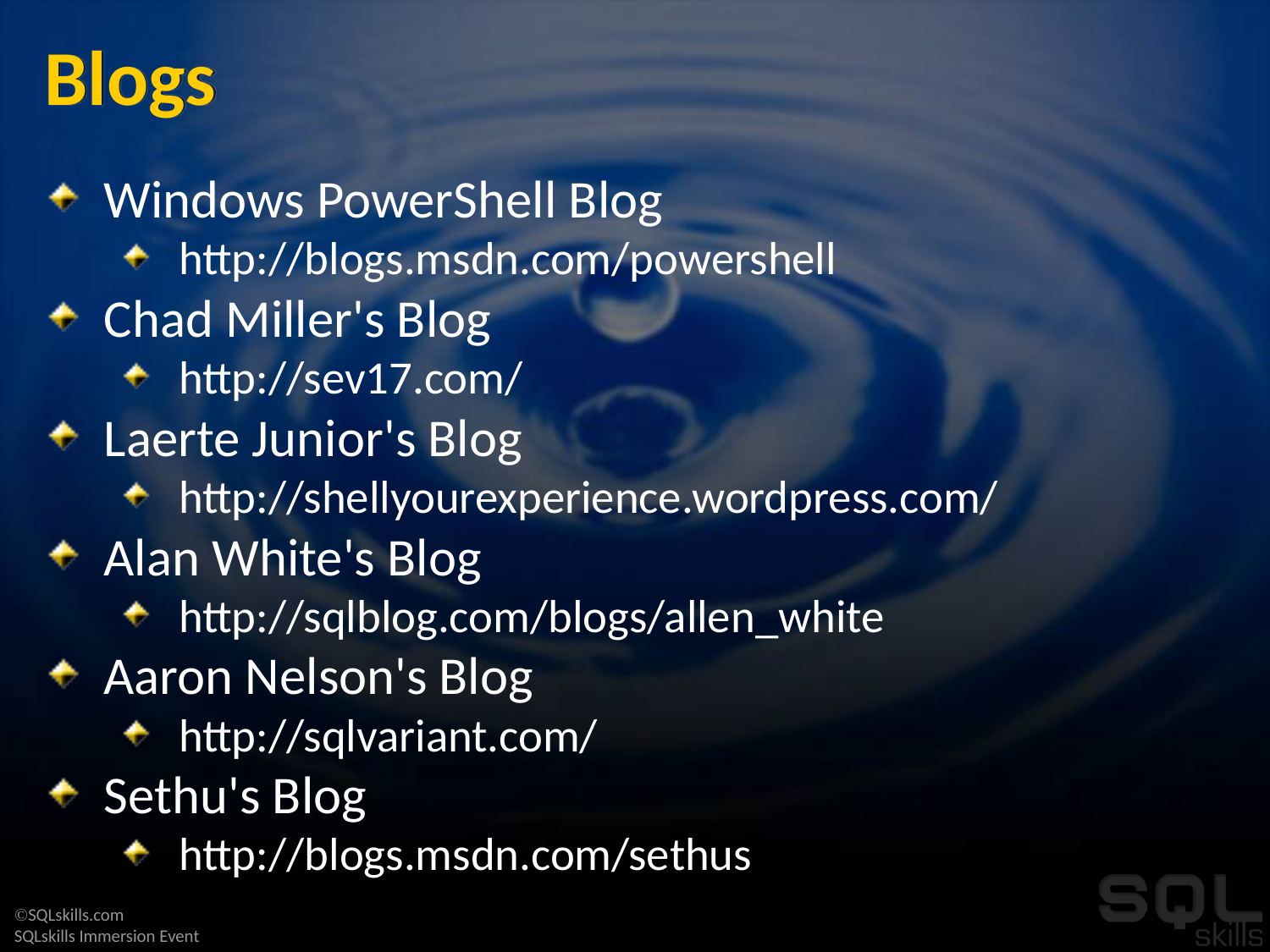

# Blogs
Windows PowerShell Blog
http://blogs.msdn.com/powershell
Chad Miller's Blog
http://sev17.com/
Laerte Junior's Blog
http://shellyourexperience.wordpress.com/
Alan White's Blog
http://sqlblog.com/blogs/allen_white
Aaron Nelson's Blog
http://sqlvariant.com/
Sethu's Blog
http://blogs.msdn.com/sethus